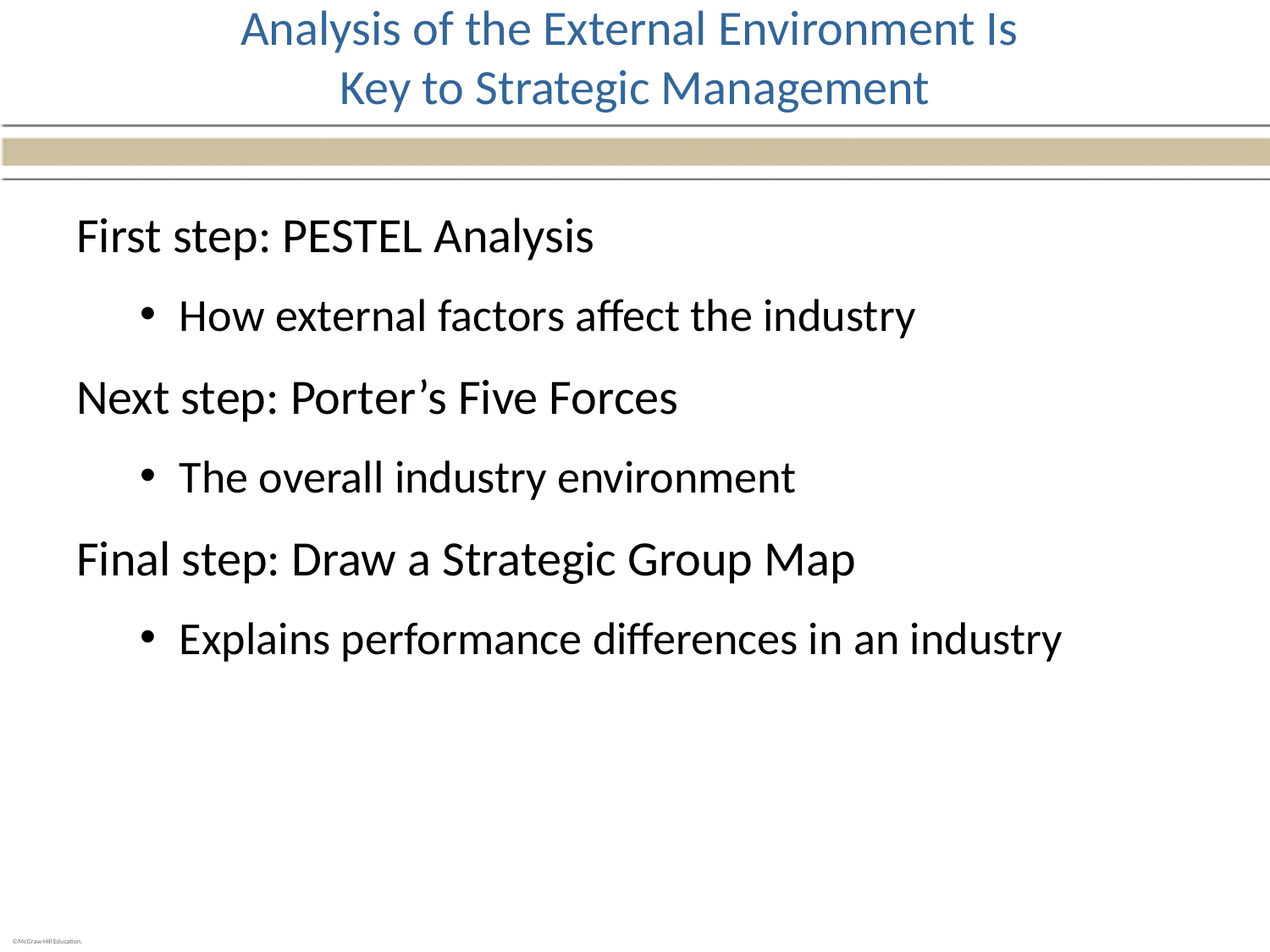

# Analysis of the External Environment Is Key to Strategic Management
First step: PESTEL Analysis
How external factors affect the industry
Next step: Porter’s Five Forces
The overall industry environment
Final step: Draw a Strategic Group Map
Explains performance differences in an industry